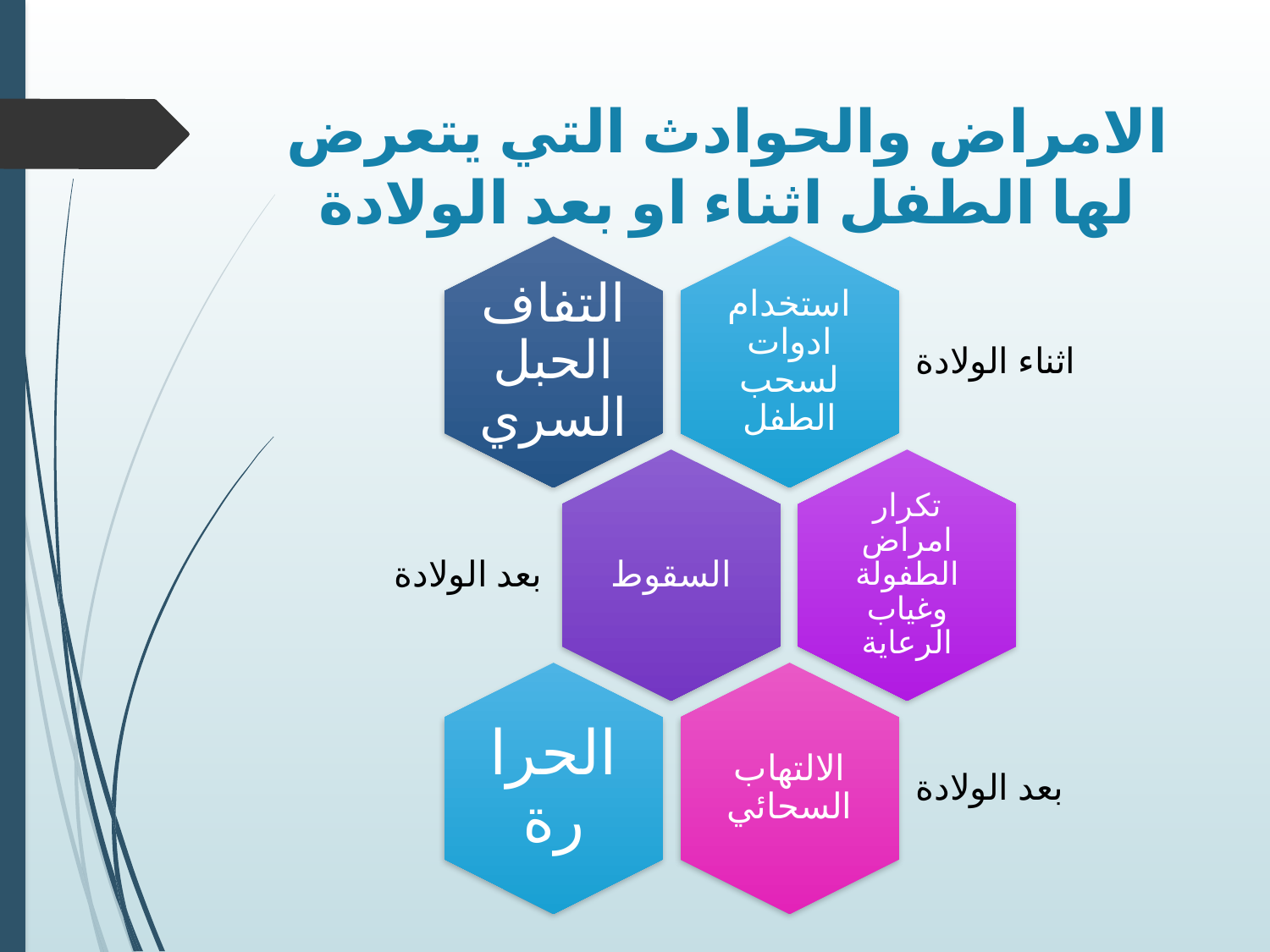

# الامراض والحوادث التي يتعرض لها الطفل اثناء او بعد الولادة
استخدام ادوات لسحب الطفل
اثناء الولادة
التفاف الحبل السري
السقوط
بعد الولادة
تكرار امراض الطفولة وغياب الرعاية
الالتهاب السحائي
بعد الولادة
الحرارة